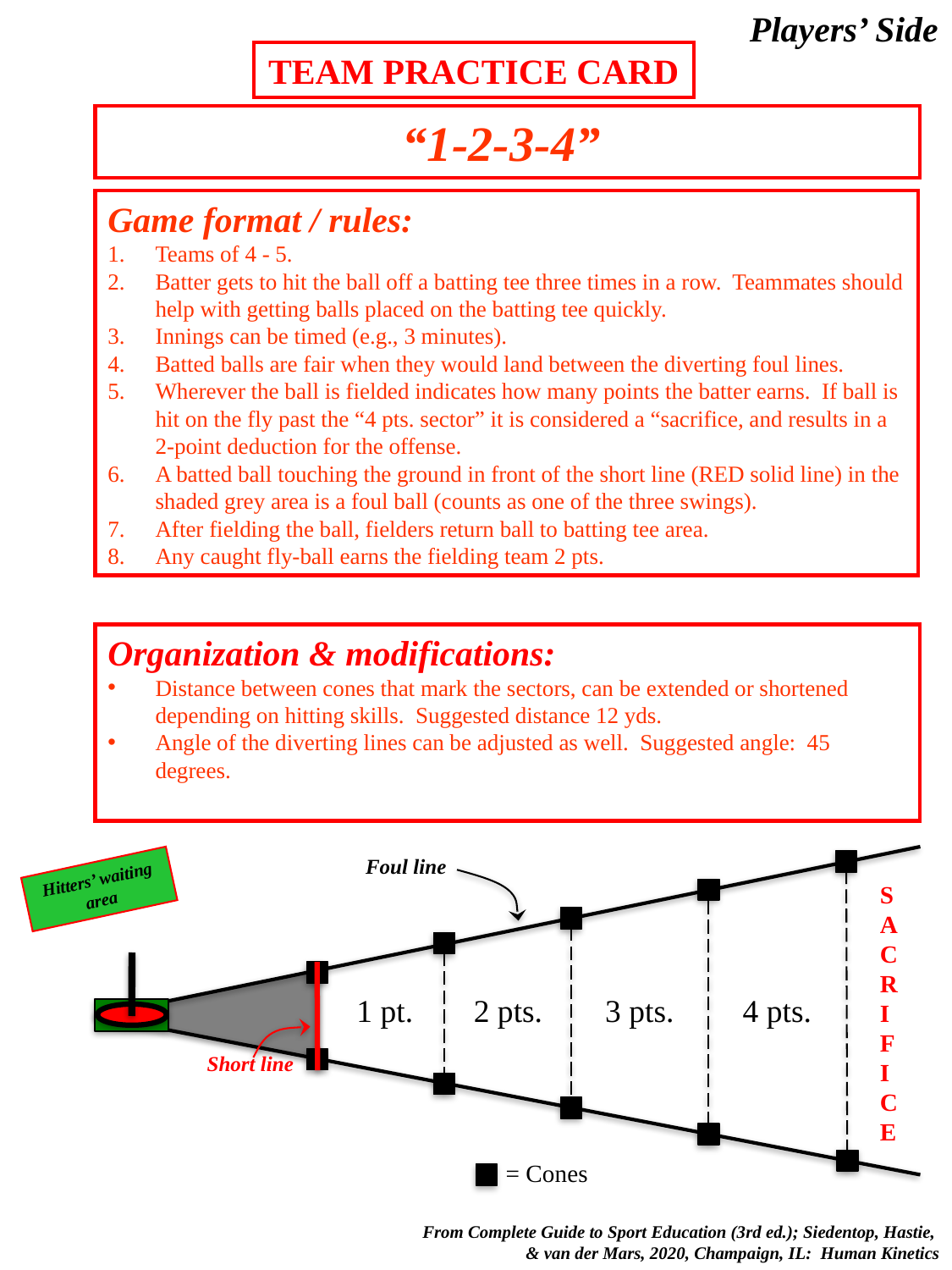

Players’ Side
TEAM PRACTICE CARD
“1-2-3-4”
Game format / rules:
Teams of 4 - 5.
Batter gets to hit the ball off a batting tee three times in a row.  Teammates should help with getting balls placed on the batting tee quickly.
Innings can be timed (e.g., 3 minutes).
Batted balls are fair when they would land between the diverting foul lines.
Wherever the ball is fielded indicates how many points the batter earns.  If ball is hit on the fly past the “4 pts. sector” it is considered a “sacrifice, and results in a 2-point deduction for the offense.
A batted ball touching the ground in front of the short line (RED solid line) in the shaded grey area is a foul ball (counts as one of the three swings).
After fielding the ball, fielders return ball to batting tee area.
Any caught fly-ball earns the fielding team 2 pts.
Organization & modifications:
Distance between cones that mark the sectors, can be extended or shortened depending on hitting skills.  Suggested distance 12 yds.
Angle of the diverting lines can be adjusted as well.  Suggested angle:  45 degrees.

Foul line

Hitters’ waiting area

SACRIFICE

1 pt.
2 pts.
3 pts.
4 pts.

Short line

= Cones

 From Complete Guide to Sport Education (3rd ed.); Siedentop, Hastie,
& van der Mars, 2020, Champaign, IL:  Human Kinetics